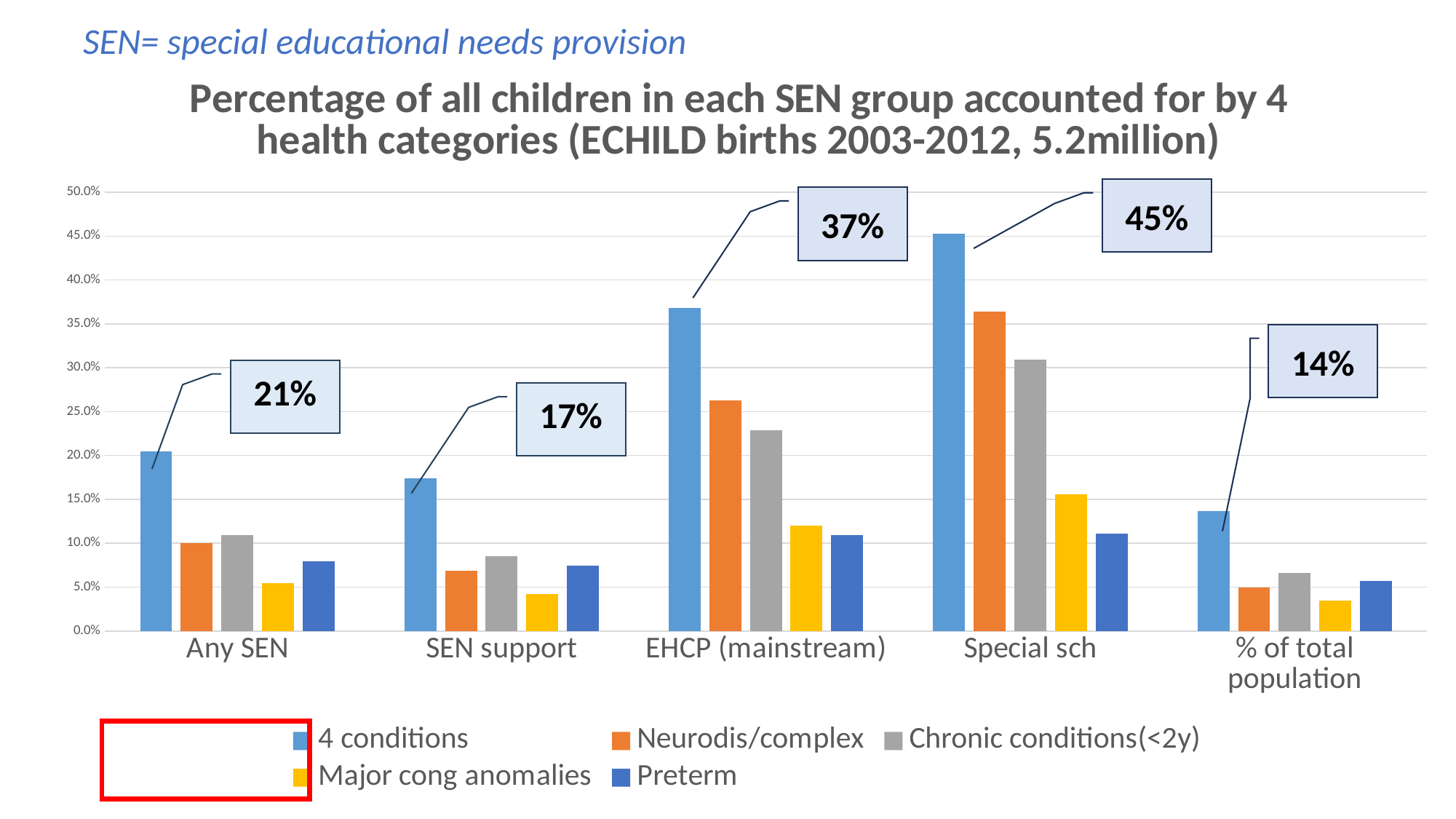

#
8
SEN= special educational needs provision

### Chart: Percentage of all children in each SEN group accounted for by 4 health categories (ECHILD births 2003-2012, 5.2million)

| Category | 4 conditions | Neurodis/complex | Chronic conditions(<2y) | Major cong anomalies | Preterm |
|---|---|---|---|---|---|
| Any SEN | 0.20484062851918142 | 0.10019451475452662 | 0.10892685044957266 | 0.054857397032502676 | 0.07932722994851725 |
| SEN support | 0.17398990844049445 | 0.06839464148278561 | 0.08499153070505863 | 0.04242864557993924 | 0.07460372841507469 |
| EHCP (mainstream) | 0.3684137575985585 | 0.26238045264637744 | 0.22901609805358097 | 0.11975526206363979 | 0.10956110613204484 |
| Special sch | 0.4530994396296683 | 0.36361421461139537 | 0.309526295638857 | 0.156045154478902 | 0.11136015829095237 |
| % of total population | 0.13697773765786211 | 0.04962561763806247 | 0.06601276563652658 | 0.034951605351721114 | 0.056794212957939884 |
45%
37%
14%